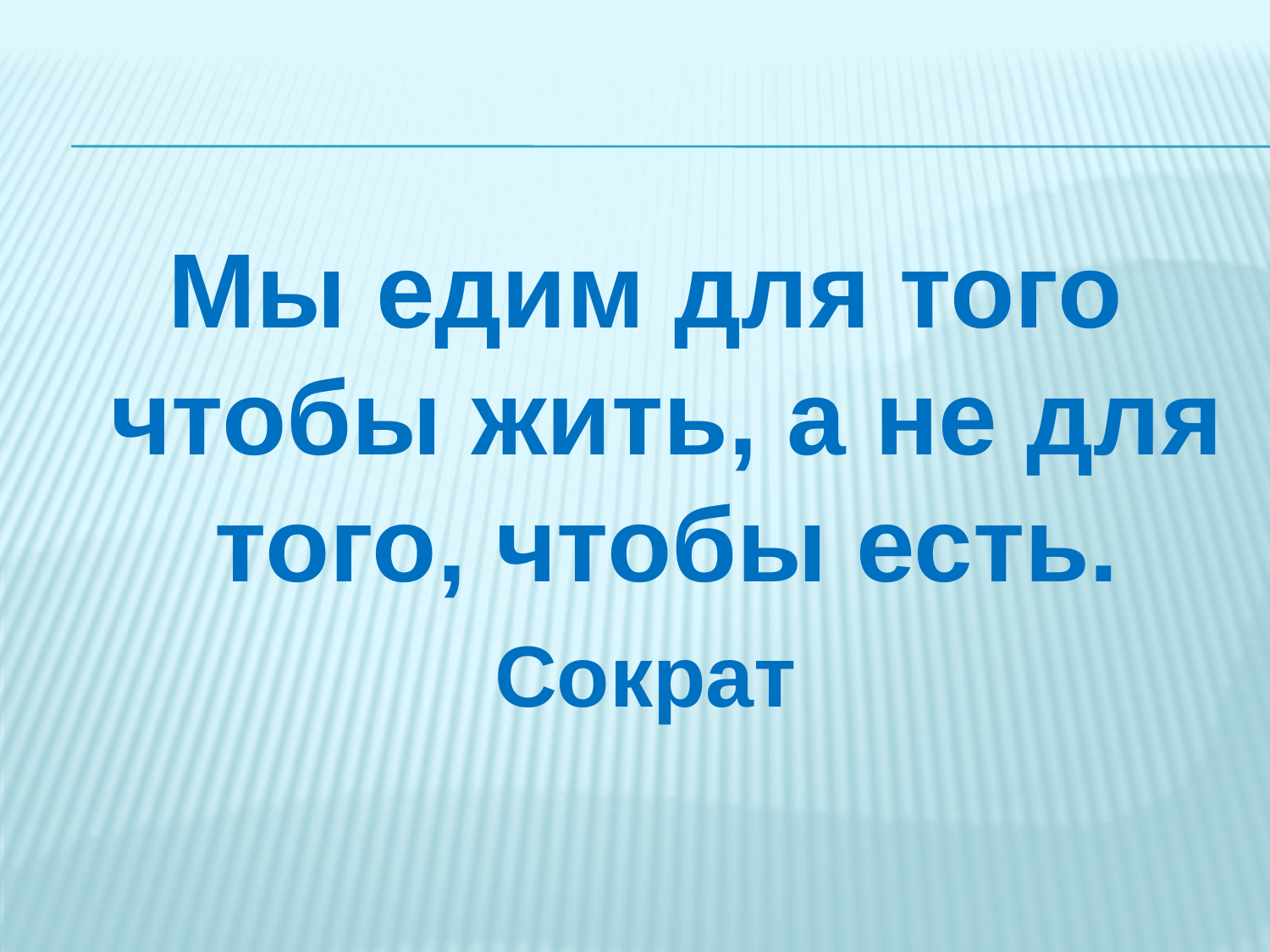

#
Мы едим для того чтобы жить, а не для того, чтобы есть.
Сократ